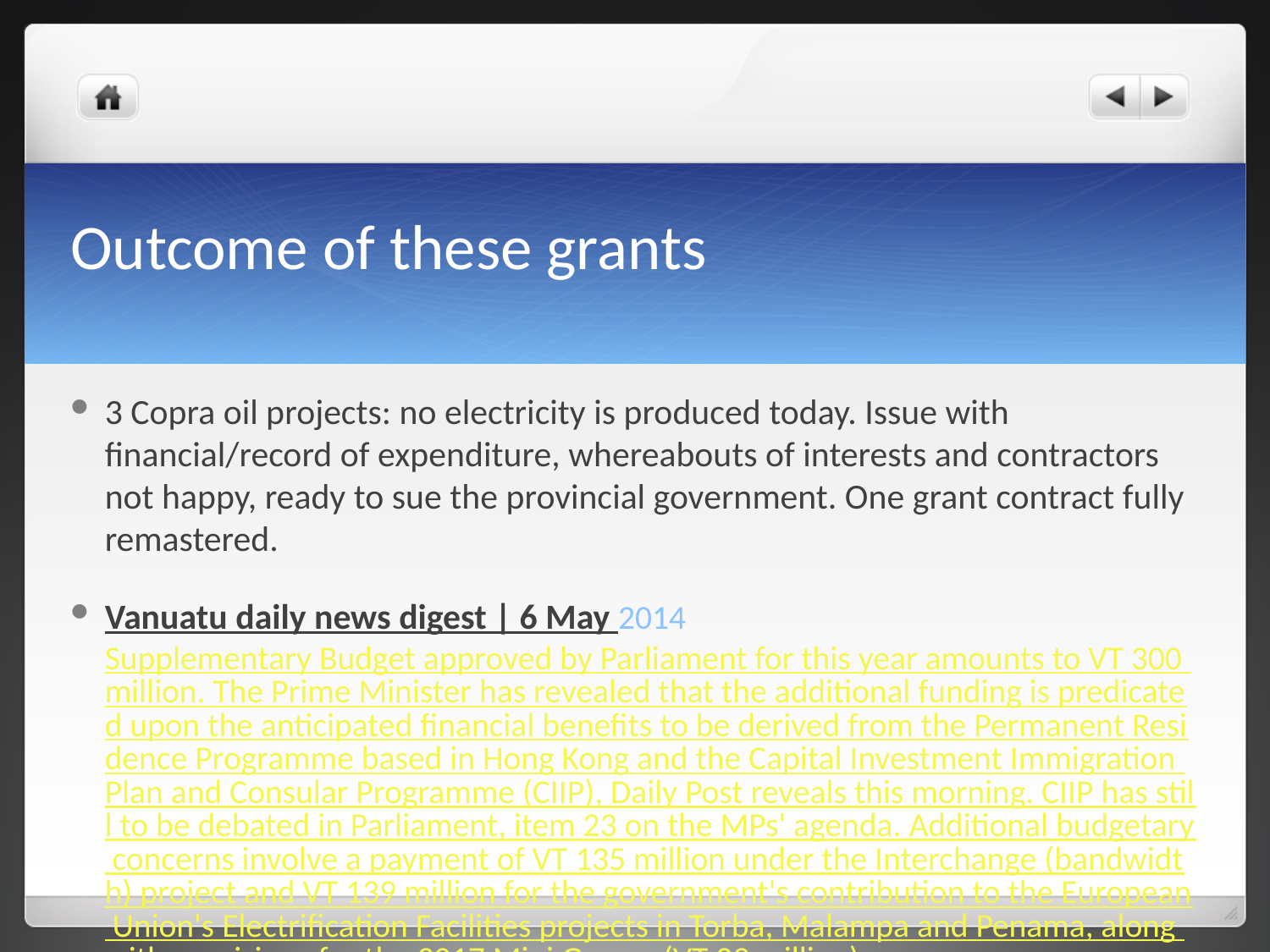

# Outcome of these grants
3 Copra oil projects: no electricity is produced today. Issue with financial/record of expenditure, whereabouts of interests and contractors not happy, ready to sue the provincial government. One grant contract fully remastered.
Vanuatu daily news digest | 6 May 2014Supplementary Budget approved by Parliament for this year amounts to VT 300 million. The Prime Minister has revealed that the additional funding is predicated upon the anticipated financial benefits to be derived from the Permanent Residence Programme based in Hong Kong and the Capital Investment Immigration Plan and Consular Programme (CIIP), Daily Post reveals this morning. CIIP has still to be debated in Parliament, item 23 on the MPs' agenda. Additional budgetary concerns involve a payment of VT 135 million under the Interchange (bandwidth) project and VT 139 million for the government's contribution to the European Union's Electrification Facilities projects in Torba, Malampa and Penama, along with provisions for the 2017 Mini Games (VT 29 million).